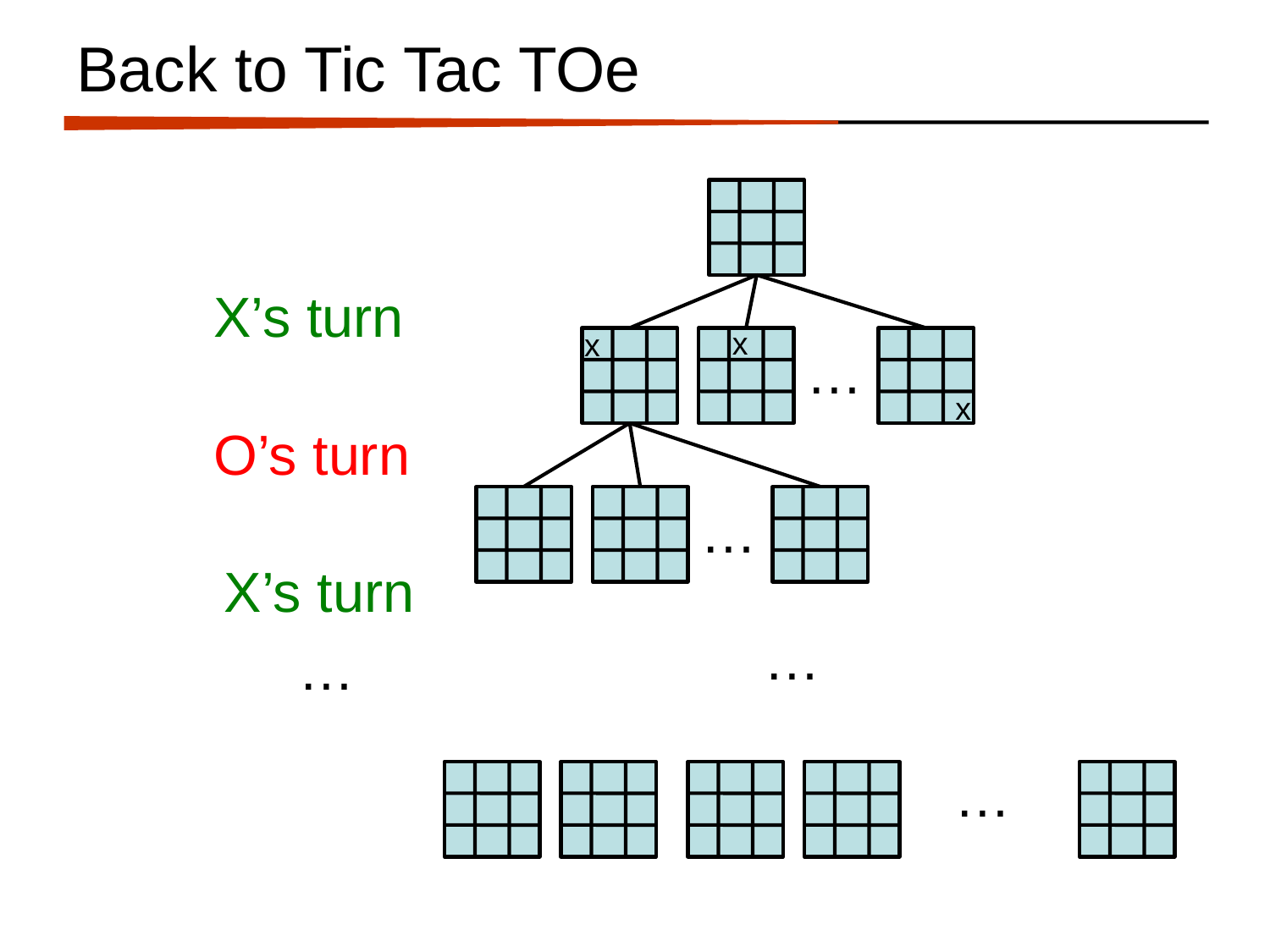

# Back to Tic Tac TOe

X’s turn
x
x

…
x
O’s turn

…
X’s turn
…
…
…